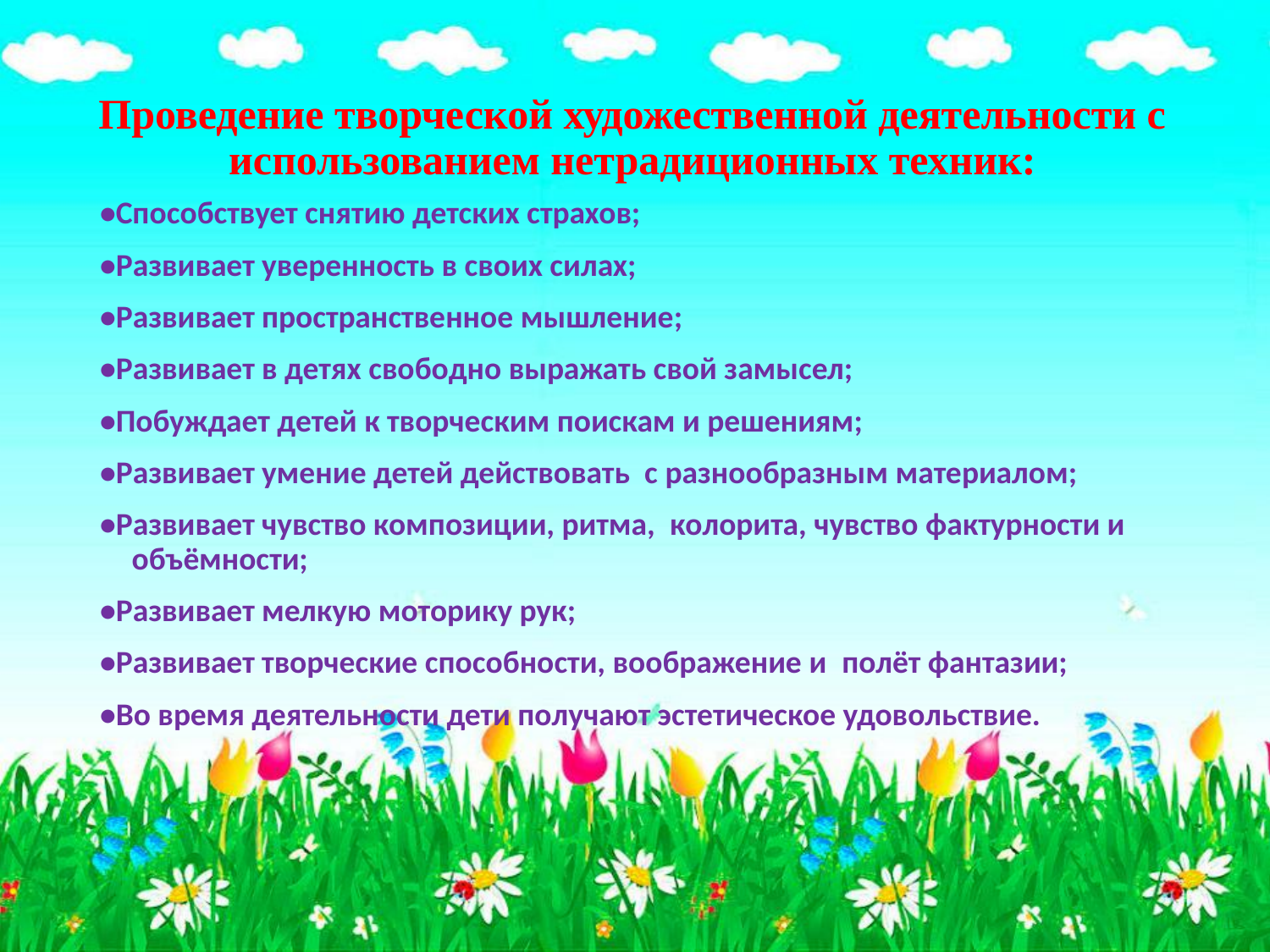

# Проведение творческой художественной деятельности с использованием нетрадиционных техник:
•Способствует снятию детских страхов;
•Развивает уверенность в своих силах;
•Развивает пространственное мышление;
•Развивает в детях свободно выражать свой замысел;
•Побуждает детей к творческим поискам и решениям;
•Развивает умение детей действовать  с разнообразным материалом;
•Развивает чувство композиции, ритма,  колорита, чувство фактурности и объёмности;
•Развивает мелкую моторику рук;
•Развивает творческие способности, воображение и  полёт фантазии;
•Во время деятельности дети получают эстетическое удовольствие.